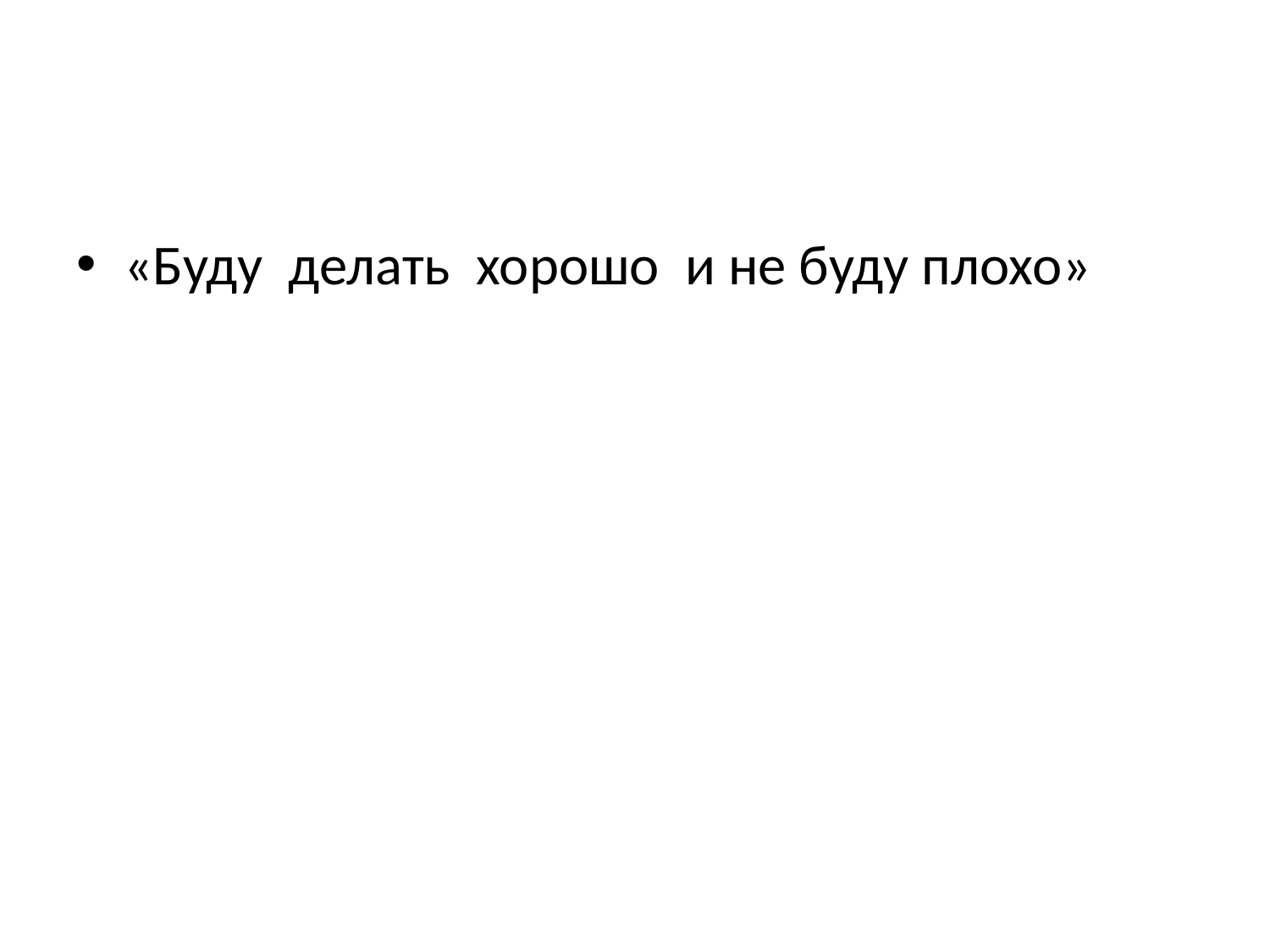

#
«Буду  делать  хорошо  и не буду плохо»